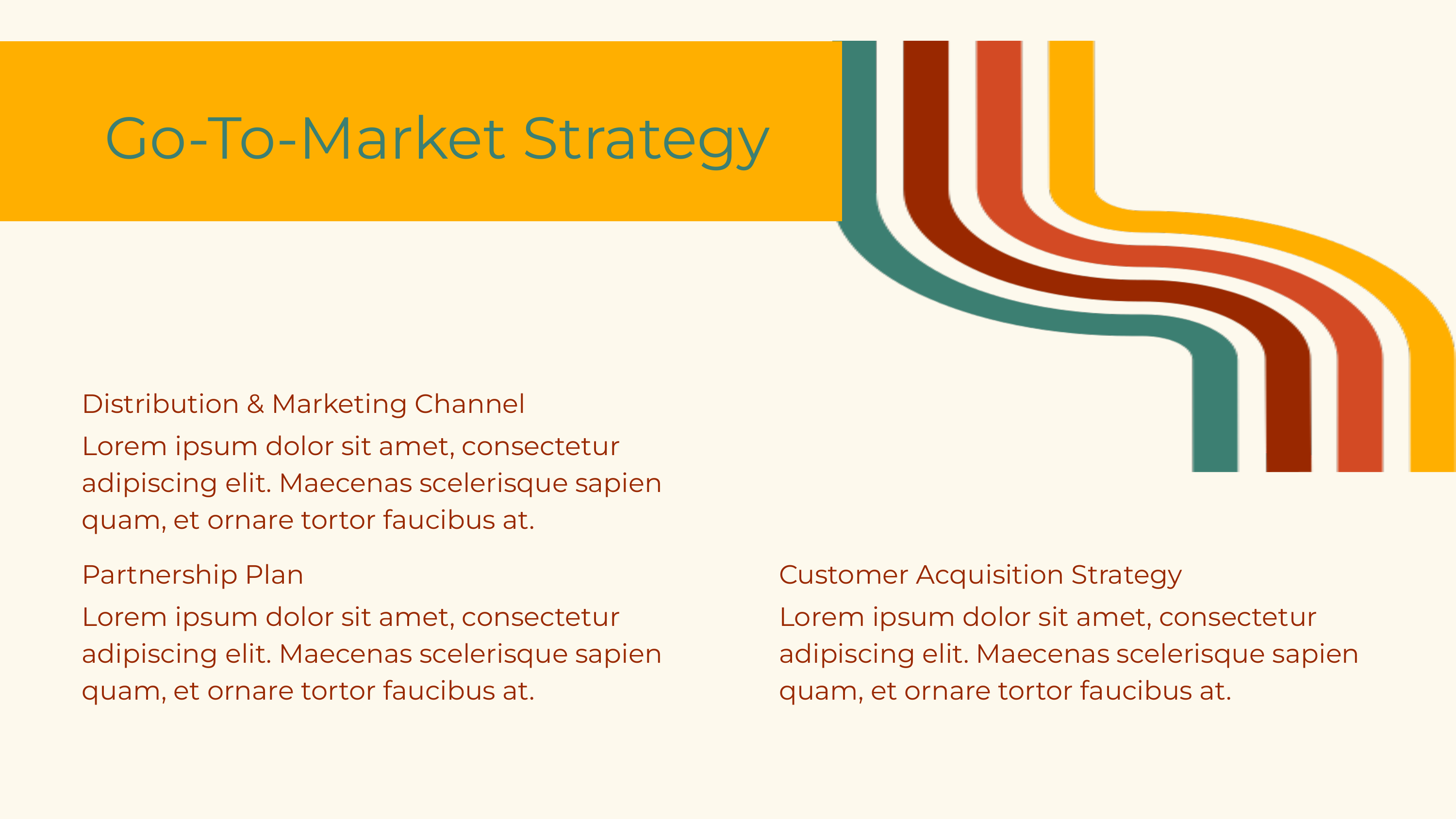

Go-To-Market Strategy
Distribution & Marketing Channel
Lorem ipsum dolor sit amet, consectetur adipiscing elit. Maecenas scelerisque sapien quam, et ornare tortor faucibus at.
Partnership Plan
Customer Acquisition Strategy
Lorem ipsum dolor sit amet, consectetur adipiscing elit. Maecenas scelerisque sapien quam, et ornare tortor faucibus at.
Lorem ipsum dolor sit amet, consectetur adipiscing elit. Maecenas scelerisque sapien quam, et ornare tortor faucibus at.